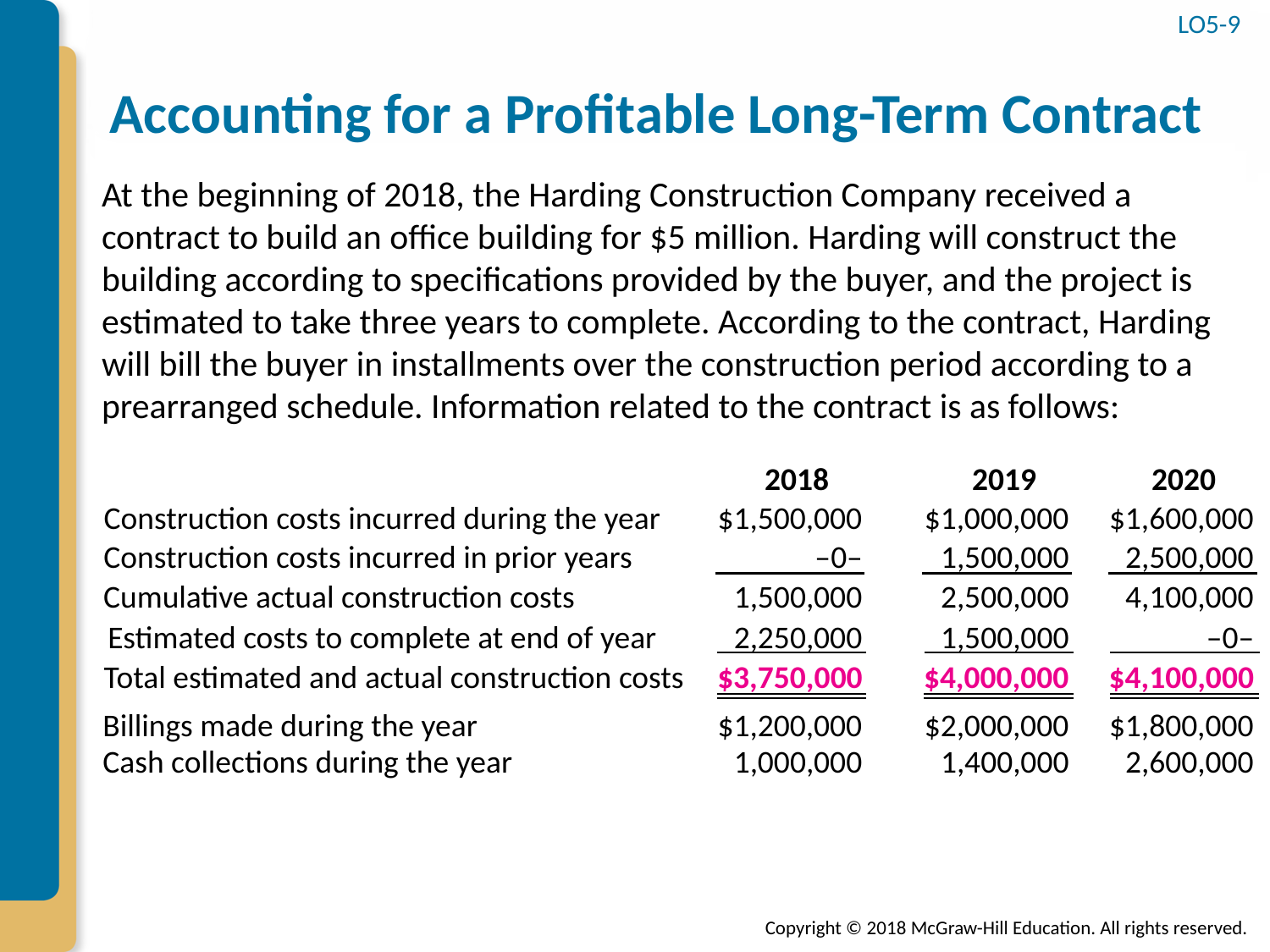

LO5-9
# Accounting for a Profitable Long-Term Contract
At the beginning of 2018, the Harding Construction Company received a contract to build an office building for $5 million. Harding will construct the building according to specifications provided by the buyer, and the project is estimated to take three years to complete. According to the contract, Harding will bill the buyer in installments over the construction period according to a prearranged schedule. Information related to the contract is as follows:
2018
2019
2020
Construction costs incurred during the year
$1,500,000
$1,000,000
$1,600,000
Construction costs incurred in prior years
–0–
1,500,000
2,500,000
Cumulative actual construction costs
1,500,000
2,500,000
4,100,000
Estimated costs to complete at end of year
2,250,000
1,500,000
–0–
Total estimated and actual construction costs
$3,750,000
$4,000,000
$4,100,000
Billings made during the year
$1,200,000
$2,000,000
$1,800,000
Cash collections during the year
1,000,000
1,400,000
2,600,000